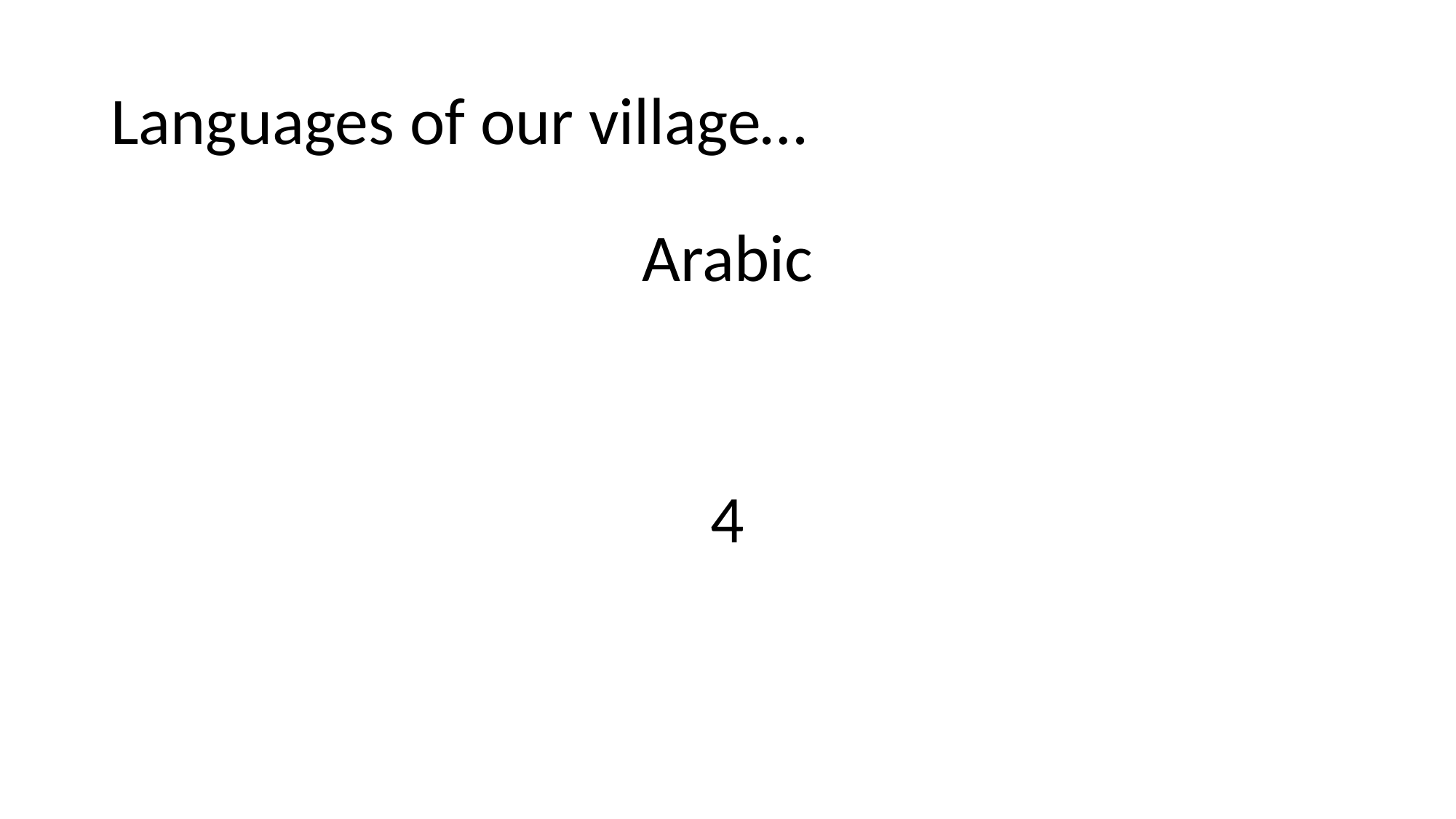

# Languages of our village…
Arabic

4